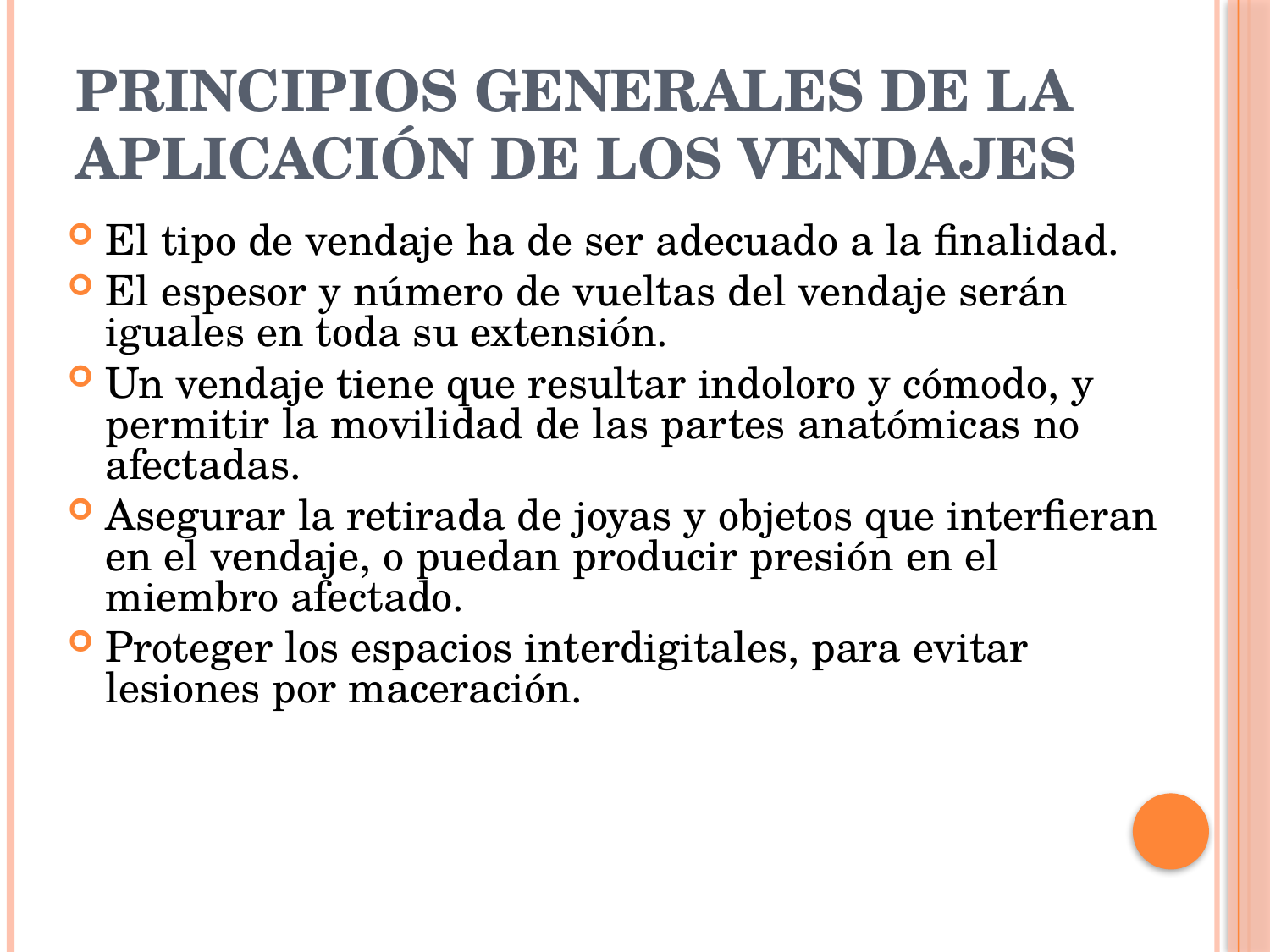

# PRINCIPIOS GENERALES DE LA APLICACIÓN DE LOS VENDAJES
El tipo de vendaje ha de ser adecuado a la finalidad.
El espesor y número de vueltas del vendaje serán iguales en toda su extensión.
Un vendaje tiene que resultar indoloro y cómodo, y permitir la movilidad de las partes anatómicas no afectadas.
Asegurar la retirada de joyas y objetos que interfieran en el vendaje, o puedan producir presión en el miembro afectado.
Proteger los espacios interdigitales, para evitar lesiones por maceración.